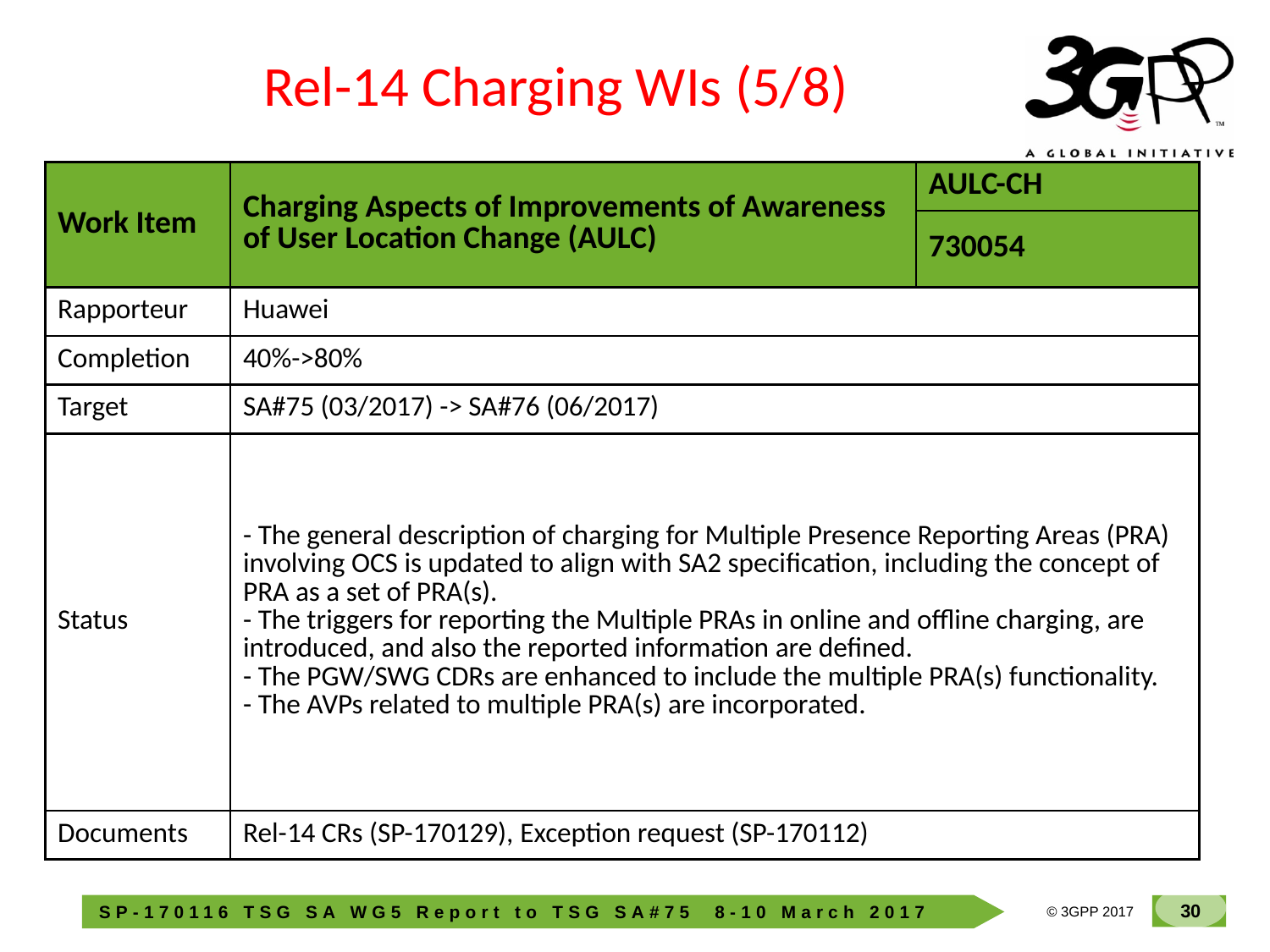

Rel-14 Charging WIs (5/8)
| Work Item | Charging Aspects of Improvements of Awareness of User Location Change (AULC) | AULC-CH |
| --- | --- | --- |
|  |  | 730054 |
| Rapporteur | Huawei |  |
| Completion | 40%->80% |  |
| Target | SA#75 (03/2017) -> SA#76 (06/2017) |  |
| Status | - The general description of charging for Multiple Presence Reporting Areas (PRA) involving OCS is updated to align with SA2 specification, including the concept of PRA as a set of PRA(s). - The triggers for reporting the Multiple PRAs in online and offline charging, are introduced, and also the reported information are defined. - The PGW/SWG CDRs are enhanced to include the multiple PRA(s) functionality. - The AVPs related to multiple PRA(s) are incorporated. |  |
| Documents | Rel-14 CRs (SP-170129), Exception request (SP-170112) |  |